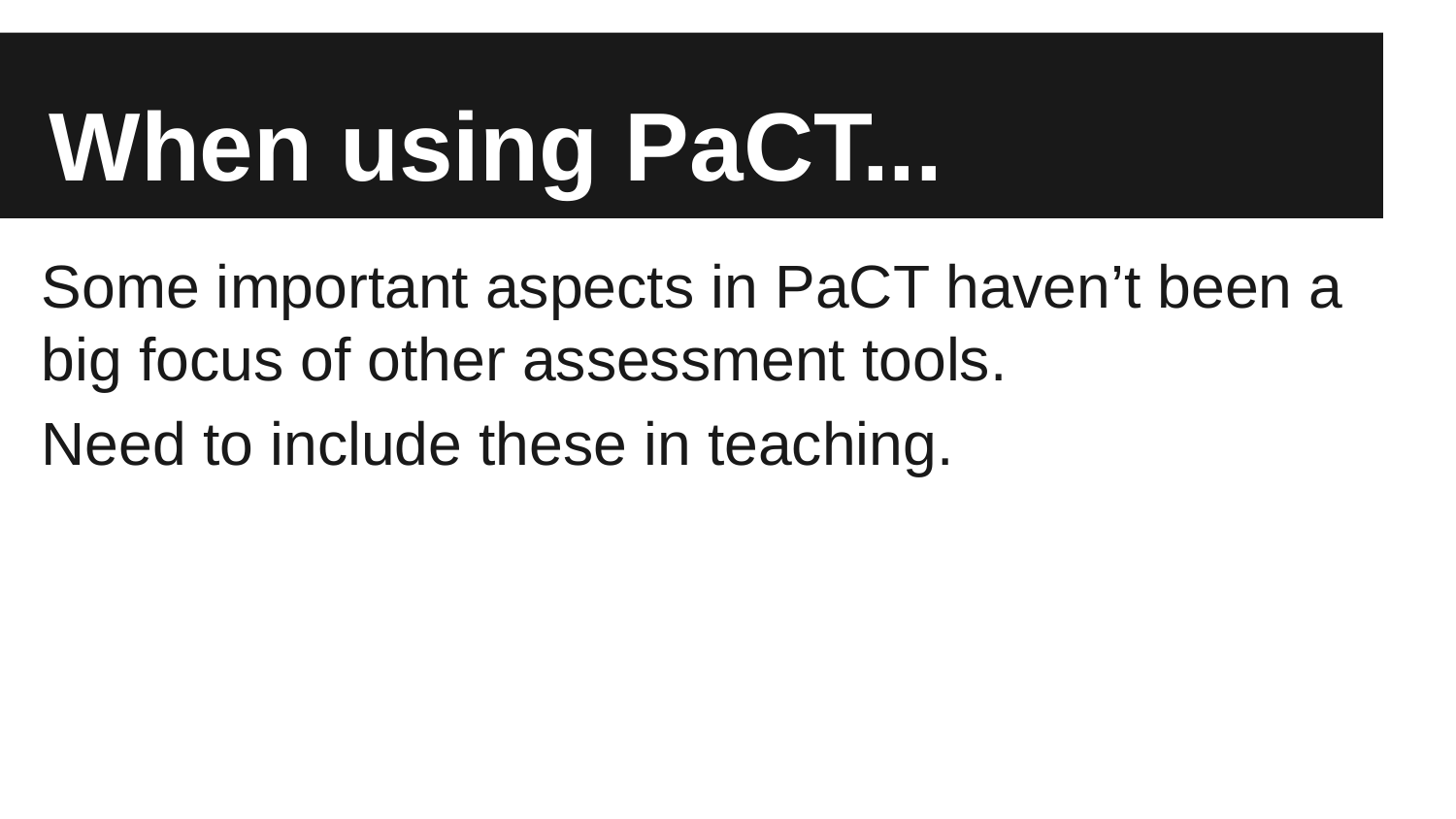

# When using PaCT...
Some important aspects in PaCT haven’t been a big focus of other assessment tools.
Need to include these in teaching.